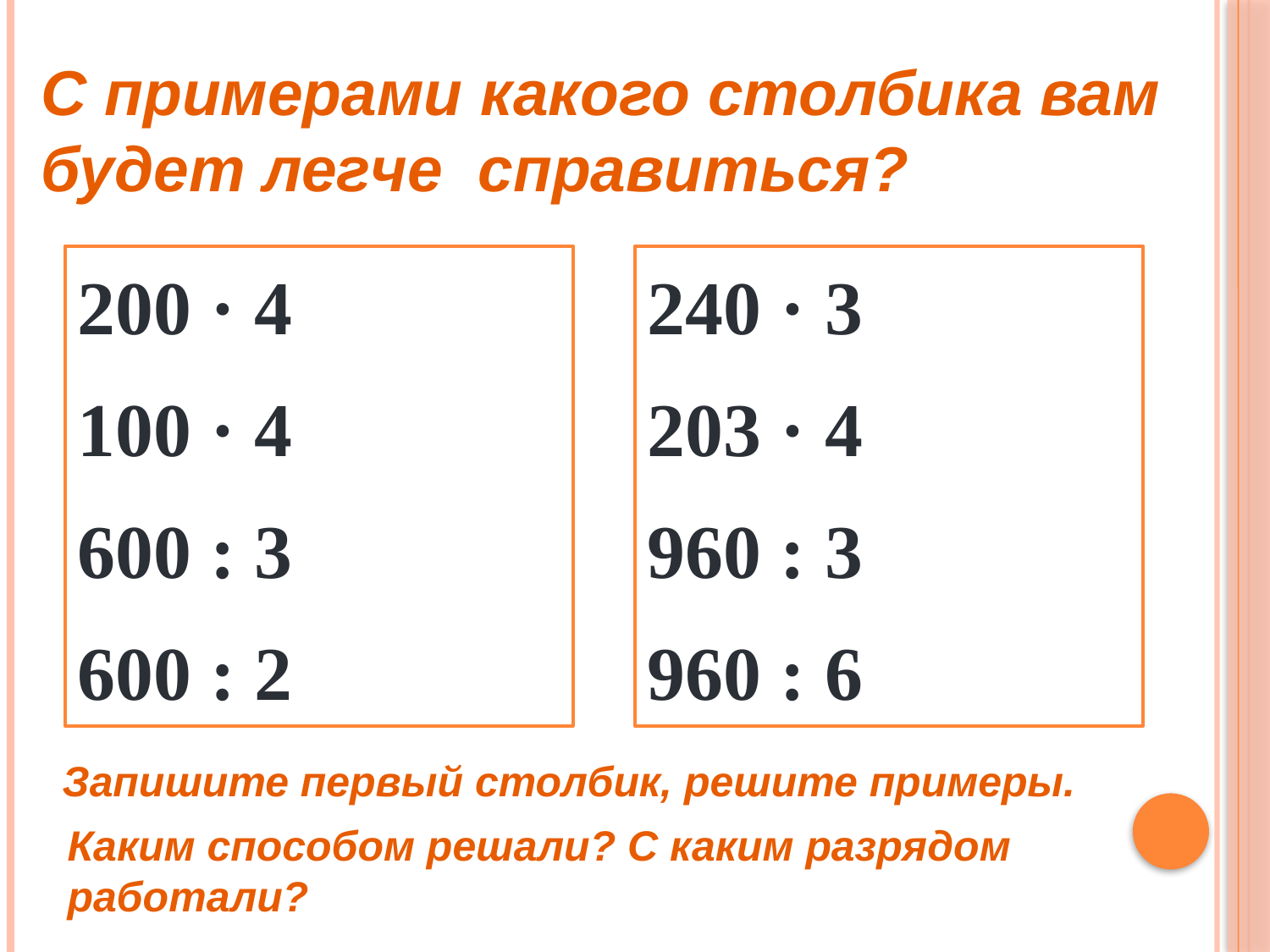

С примерами какого столбика вам будет легче  справиться?
200 · 4
100 · 4
600 : 3
600 : 2
240 · 3
203 · 4
960 : 3
960 : 6

Запишите первый столбик, решите примеры.
Каким способом решали? С каким разрядом работали?